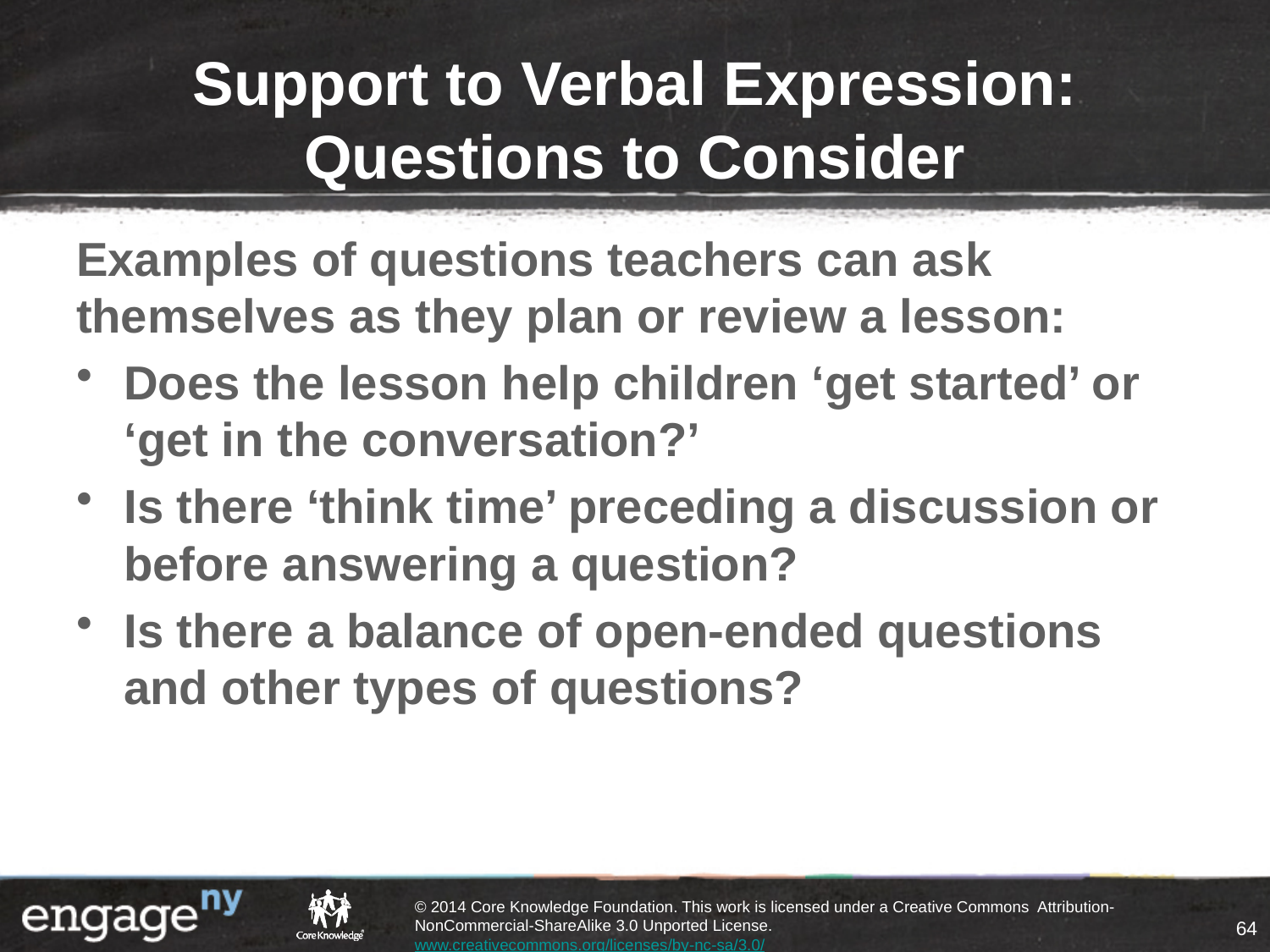

# Support to Verbal Expression: Questions to Consider
Examples of questions teachers can ask themselves as they plan or review a lesson:
Does the lesson help children ‘get started’ or ‘get in the conversation?’
Is there ‘think time’ preceding a discussion or before answering a question?
Is there a balance of open-ended questions and other types of questions?
64